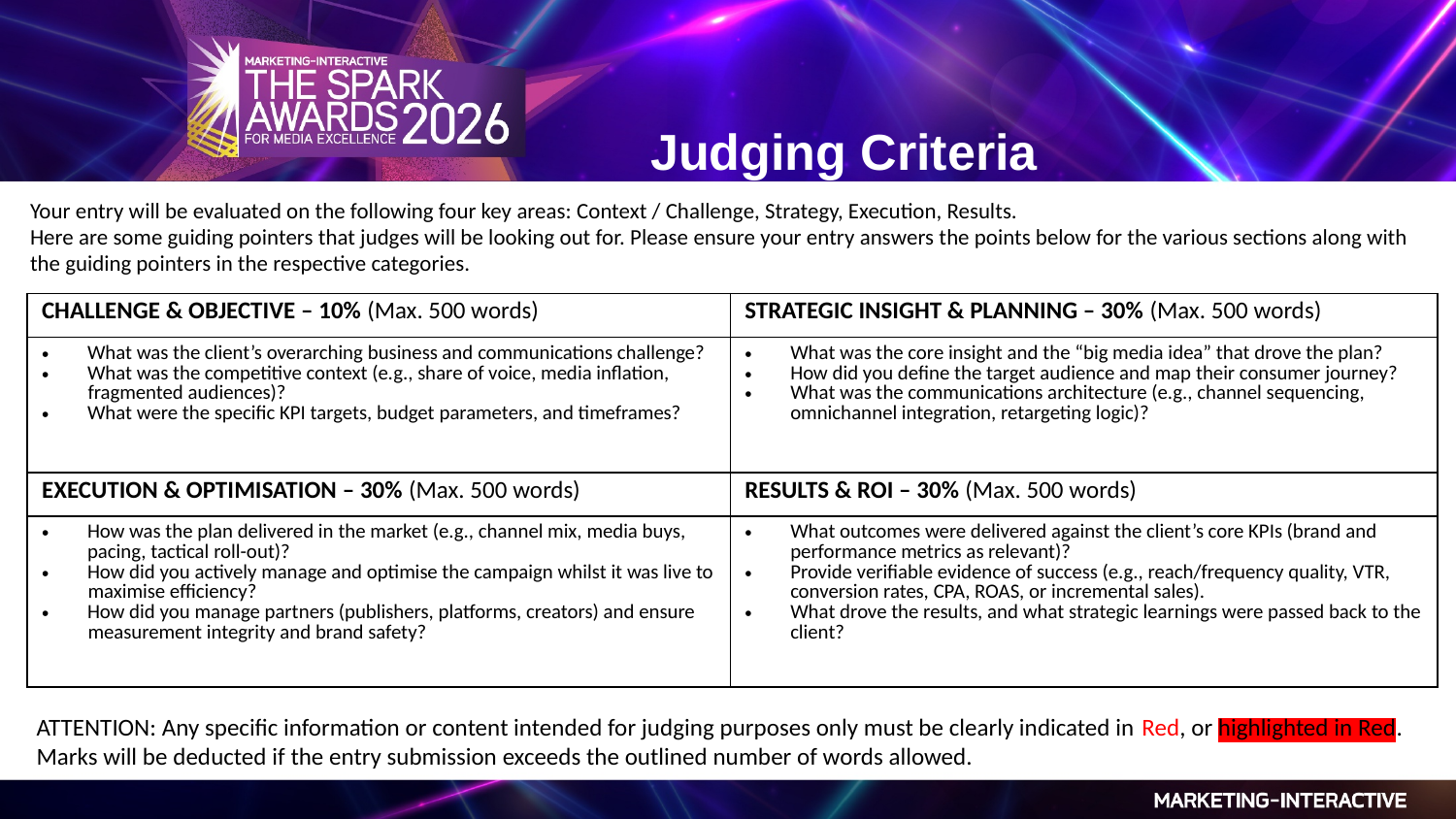

Judging Criteria
Your entry will be evaluated on the following four key areas: Context / Challenge, Strategy, Execution, Results.
Here are some guiding pointers that judges will be looking out for. Please ensure your entry answers the points below for the various sections along with the guiding pointers in the respective categories.
| CHALLENGE & OBJECTIVE – 10% (Max. 500 words) | STRATEGIC INSIGHT & PLANNING – 30% (Max. 500 words) |
| --- | --- |
| What was the client’s overarching business and communications challenge? What was the competitive context (e.g., share of voice, media inflation, fragmented audiences)? What were the specific KPI targets, budget parameters, and timeframes? | What was the core insight and the “big media idea” that drove the plan? How did you define the target audience and map their consumer journey? What was the communications architecture (e.g., channel sequencing, omnichannel integration, retargeting logic)? |
| EXECUTION & OPTIMISATION – 30% (Max. 500 words) | RESULTS & ROI – 30% (Max. 500 words) |
| How was the plan delivered in the market (e.g., channel mix, media buys, pacing, tactical roll-out)? How did you actively manage and optimise the campaign whilst it was live to maximise efficiency? How did you manage partners (publishers, platforms, creators) and ensure measurement integrity and brand safety? | What outcomes were delivered against the client’s core KPIs (brand and performance metrics as relevant)? Provide verifiable evidence of success (e.g., reach/frequency quality, VTR, conversion rates, CPA, ROAS, or incremental sales). What drove the results, and what strategic learnings were passed back to the client? |
ATTENTION: Any specific information or content intended for judging purposes only must be clearly indicated in Red, or highlighted in Red. Marks will be deducted if the entry submission exceeds the outlined number of words allowed.